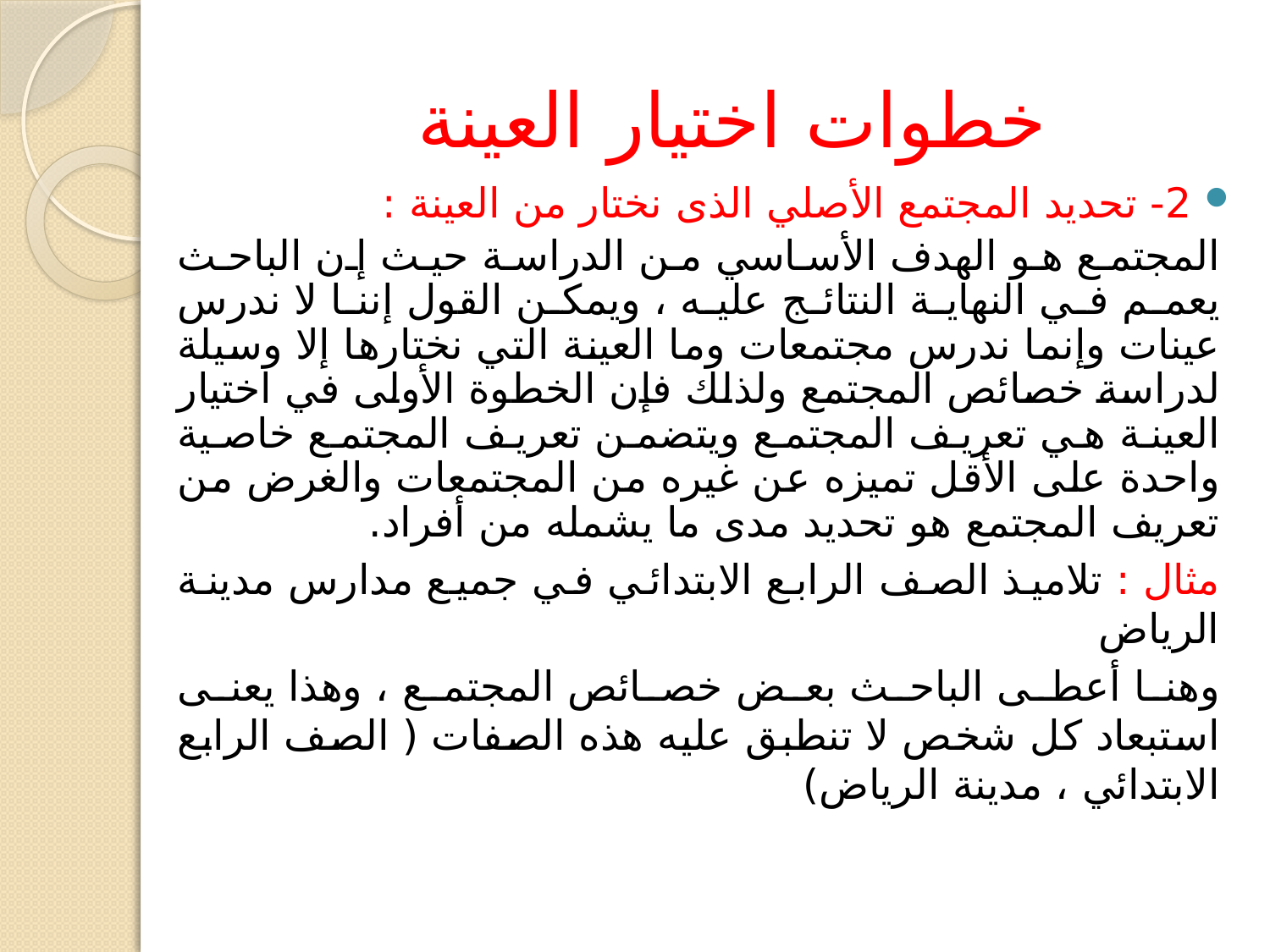

# خطوات اختيار العينة
2- تحديد المجتمع الأصلي الذى نختار من العينة :
المجتمع هو الهدف الأساسي من الدراسة حيث إن الباحث يعمم في النهاية النتائج عليه ، ويمكن القول إننا لا ندرس عينات وإنما ندرس مجتمعات وما العينة التي نختارها إلا وسيلة لدراسة خصائص المجتمع ولذلك فإن الخطوة الأولى في اختيار العينة هي تعريف المجتمع ويتضمن تعريف المجتمع خاصية واحدة على الأقل تميزه عن غيره من المجتمعات والغرض من تعريف المجتمع هو تحديد مدى ما يشمله من أفراد.
مثال : تلاميذ الصف الرابع الابتدائي في جميع مدارس مدينة الرياض
وهنا أعطى الباحث بعض خصائص المجتمع ، وهذا يعنى استبعاد كل شخص لا تنطبق عليه هذه الصفات ( الصف الرابع الابتدائي ، مدينة الرياض)